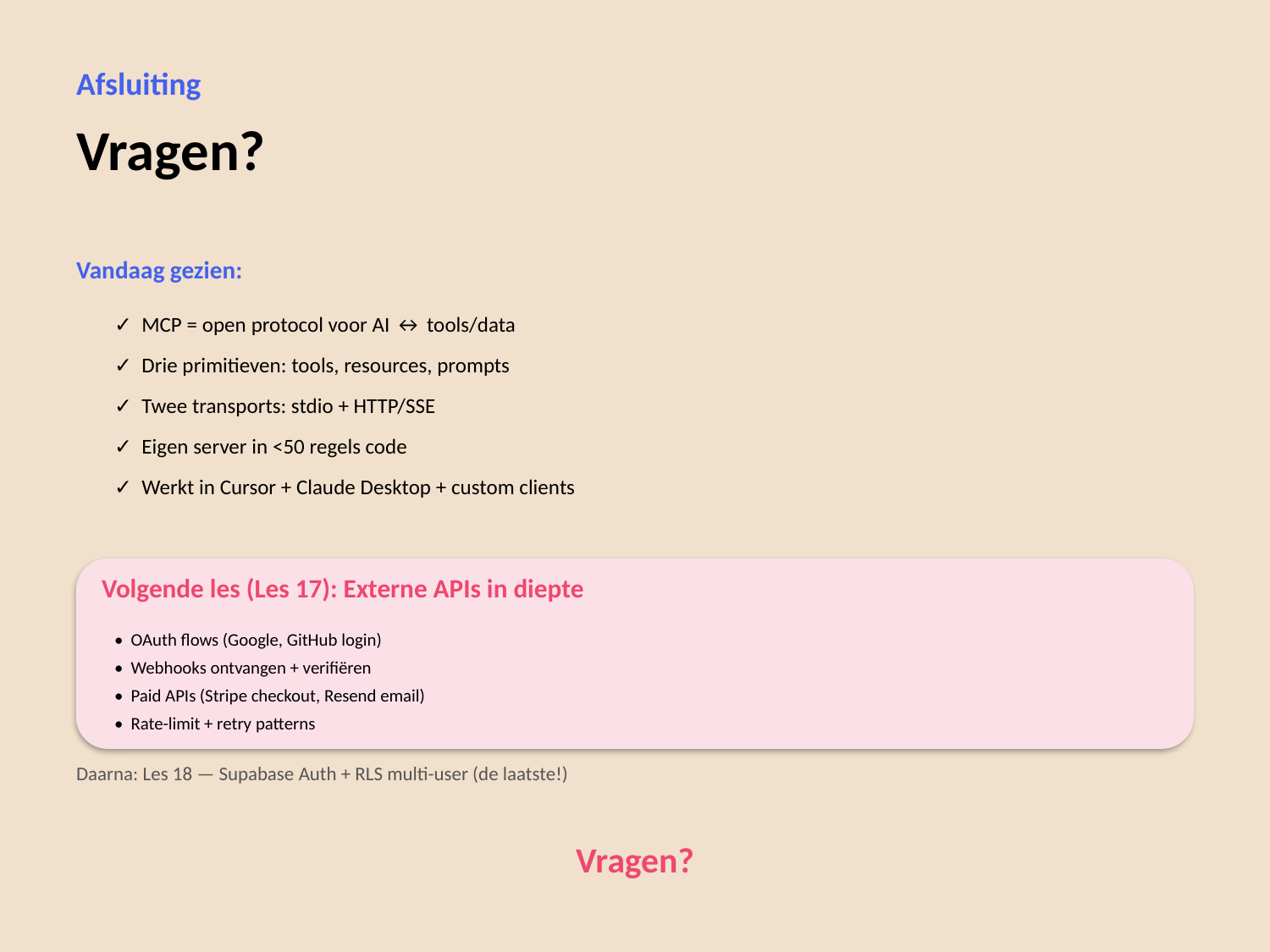

Afsluiting
Vragen?
Vandaag gezien:
✓  MCP = open protocol voor AI ↔ tools/data
✓  Drie primitieven: tools, resources, prompts
✓  Twee transports: stdio + HTTP/SSE
✓  Eigen server in <50 regels code
✓  Werkt in Cursor + Claude Desktop + custom clients

Volgende les (Les 17): Externe APIs in diepte
•  OAuth flows (Google, GitHub login)
•  Webhooks ontvangen + verifiëren
•  Paid APIs (Stripe checkout, Resend email)
•  Rate-limit + retry patterns
Daarna: Les 18 — Supabase Auth + RLS multi-user (de laatste!)
Vragen?